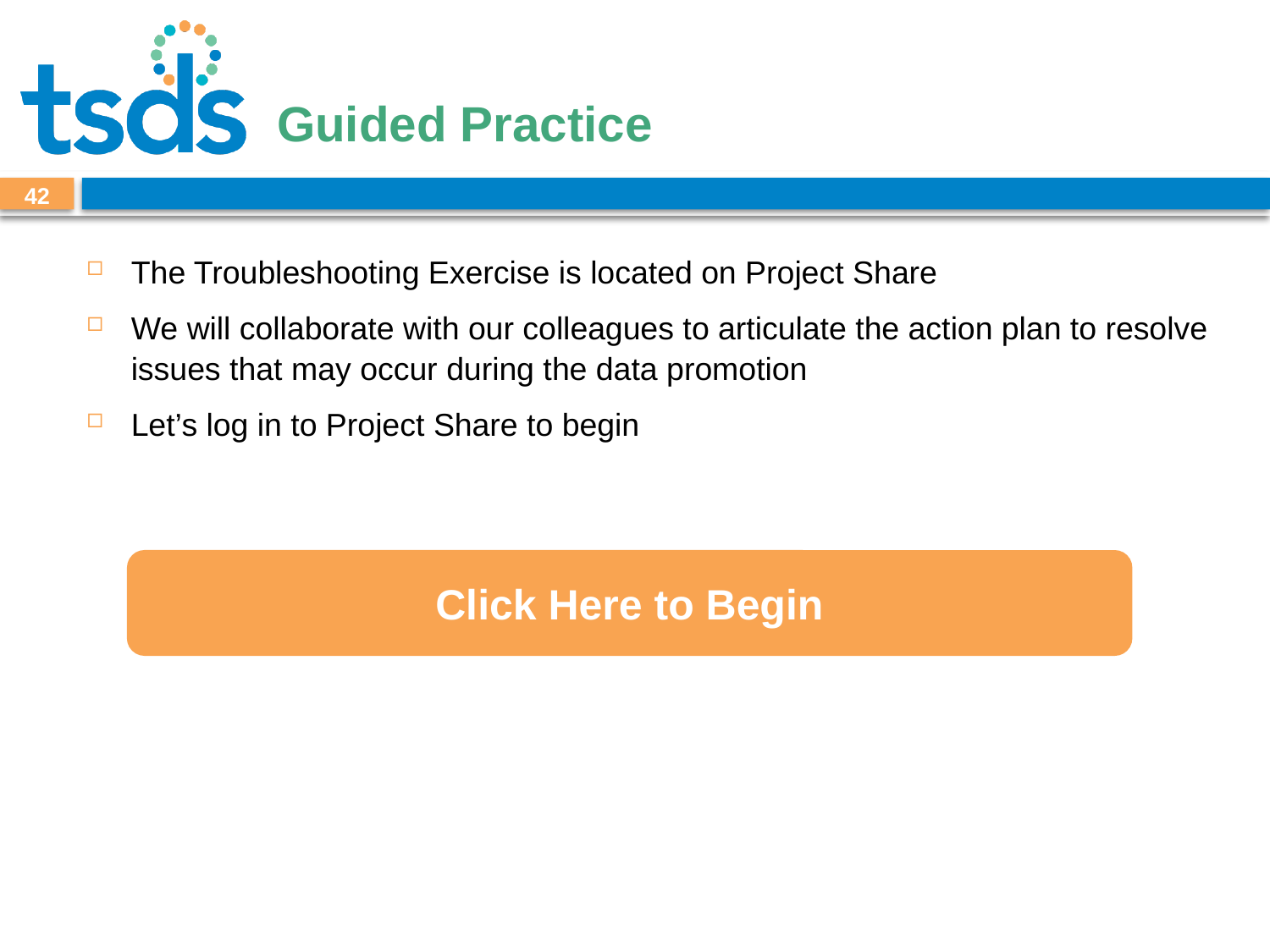

# Guided Practice
42
The Troubleshooting Exercise is located on Project Share
We will collaborate with our colleagues to articulate the action plan to resolve issues that may occur during the data promotion
Let’s log in to Project Share to begin

Click Here to Begin